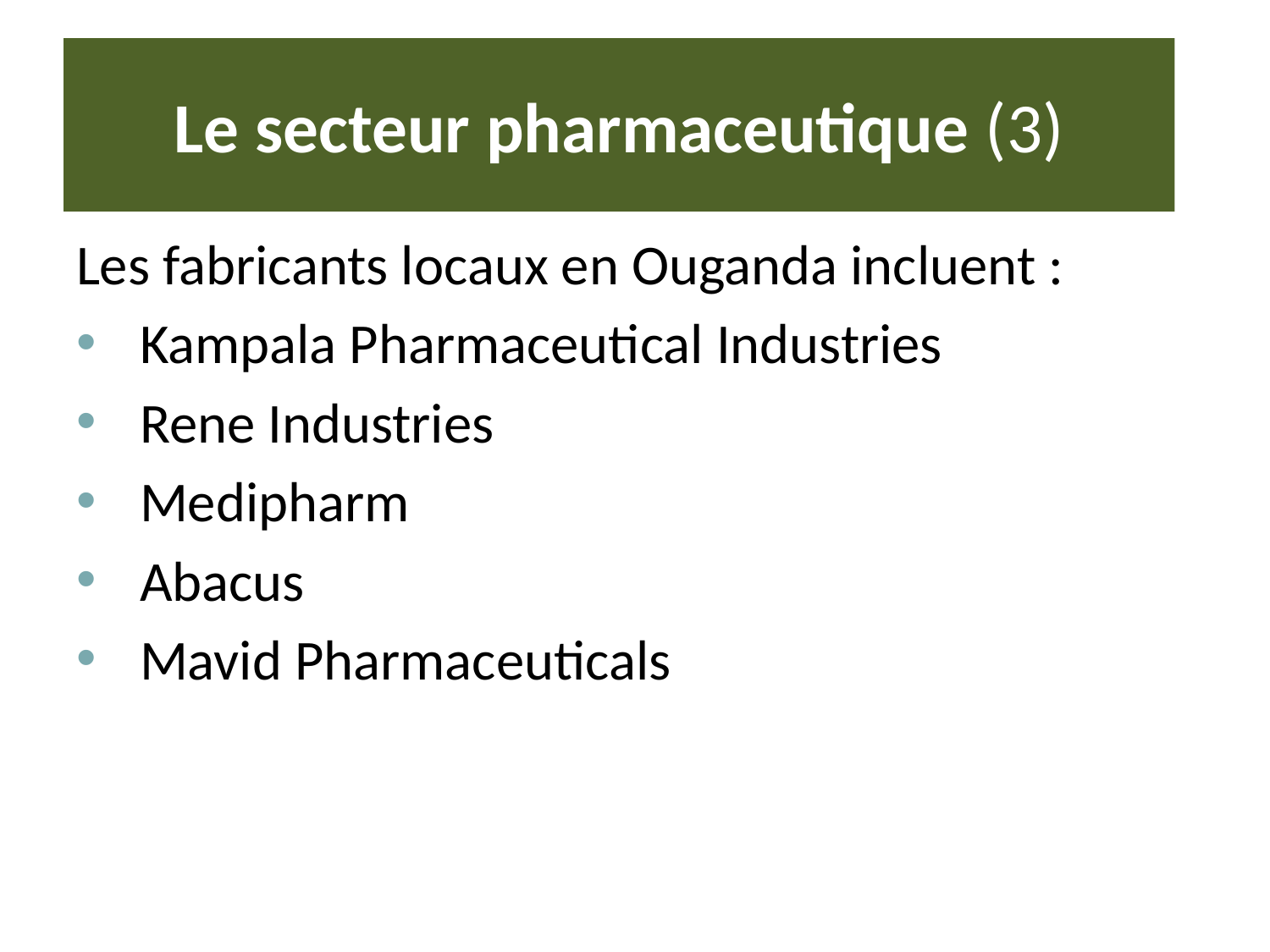

# Le secteur pharmaceutique (3)
Les fabricants locaux en Ouganda incluent :
Kampala Pharmaceutical Industries
Rene Industries
Medipharm
Abacus
Mavid Pharmaceuticals